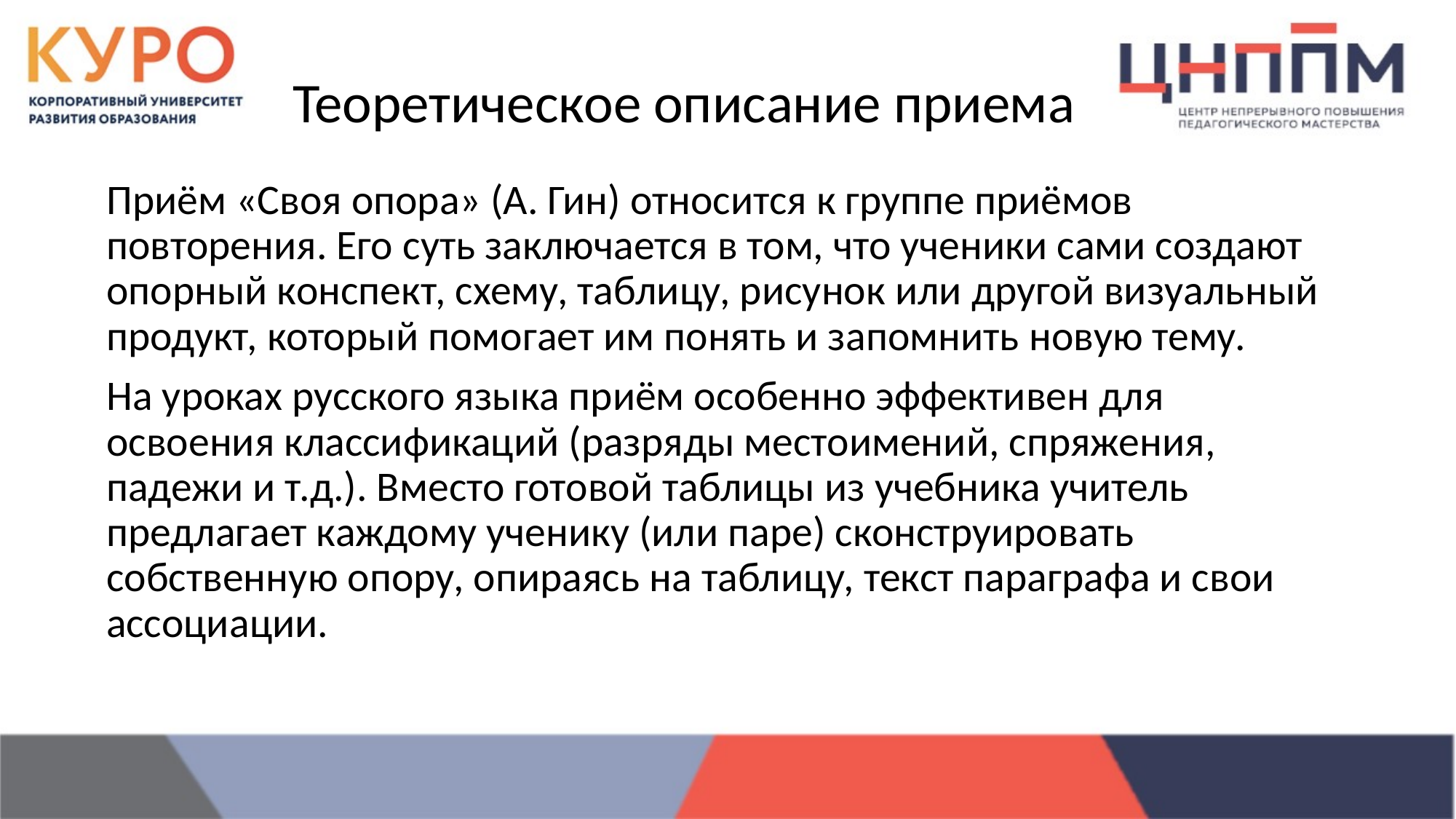

# Теоретическое описание приема
Приём «Своя опора» (А. Гин) относится к группе приёмов повторения. Его суть заключается в том, что ученики сами создают опорный конспект, схему, таблицу, рисунок или другой визуальный продукт, который помогает им понять и запомнить новую тему.
На уроках русского языка приём особенно эффективен для освоения классификаций (разряды местоимений, спряжения, падежи и т.д.). Вместо готовой таблицы из учебника учитель предлагает каждому ученику (или паре) сконструировать собственную опору, опираясь на таблицу, текст параграфа и свои ассоциации.